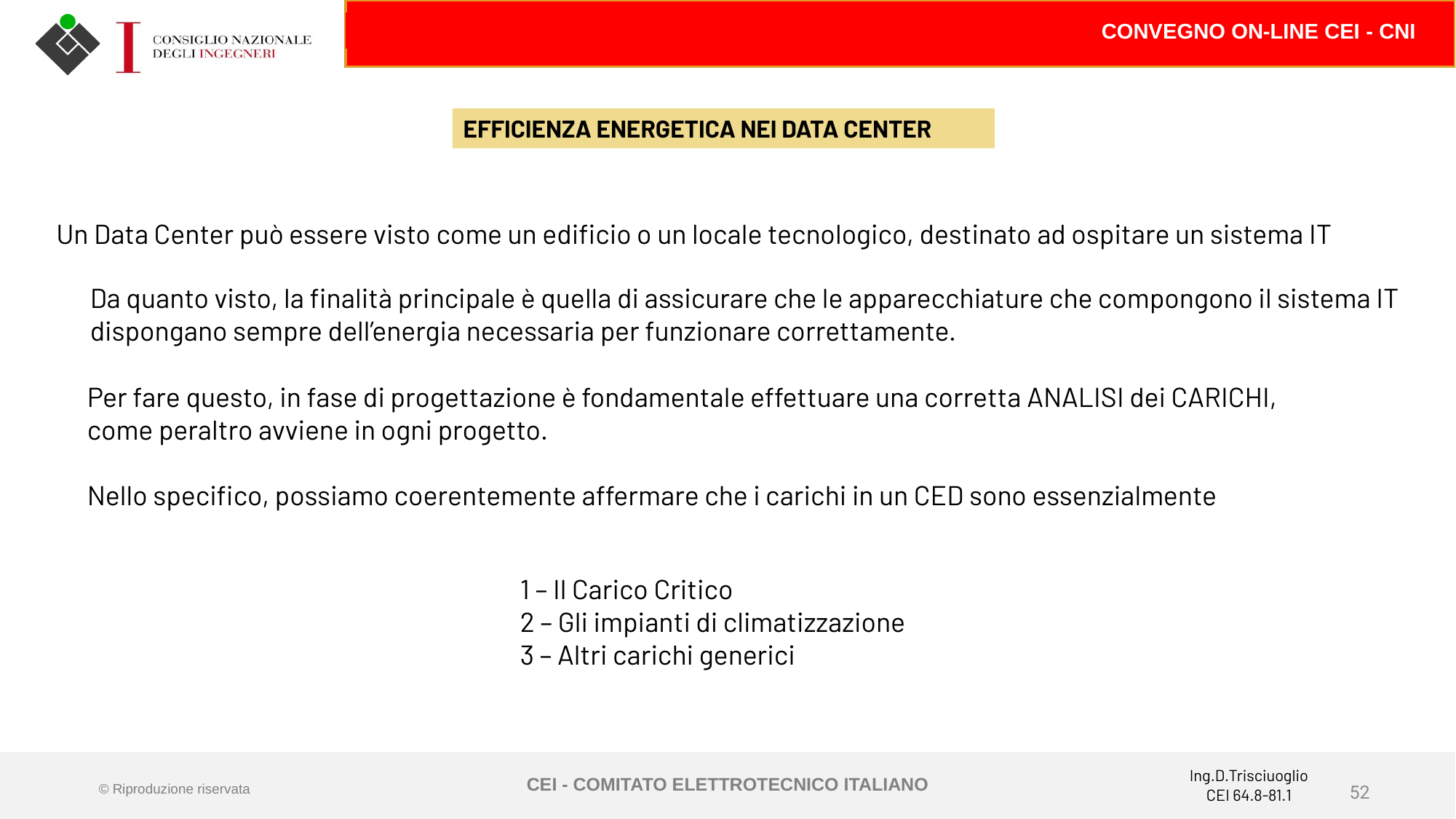

EFFICIENZA ENERGETICA NEI DATA CENTER
Un Data Center può essere visto come un edificio o un locale tecnologico, destinato ad ospitare un sistema IT
Da quanto visto, la finalità principale è quella di assicurare che le apparecchiature che compongono il sistema IT
dispongano sempre dell’energia necessaria per funzionare correttamente.
Per fare questo, in fase di progettazione è fondamentale effettuare una corretta ANALISI dei CARICHI,
come peraltro avviene in ogni progetto.

Nello specifico, possiamo coerentemente affermare che i carichi in un CED sono essenzialmente
1 – Il Carico Critico
2 – Gli impianti di climatizzazione
3 – Altri carichi generici
Ing.D.Trisciuoglio
CEI 64.8-81.1